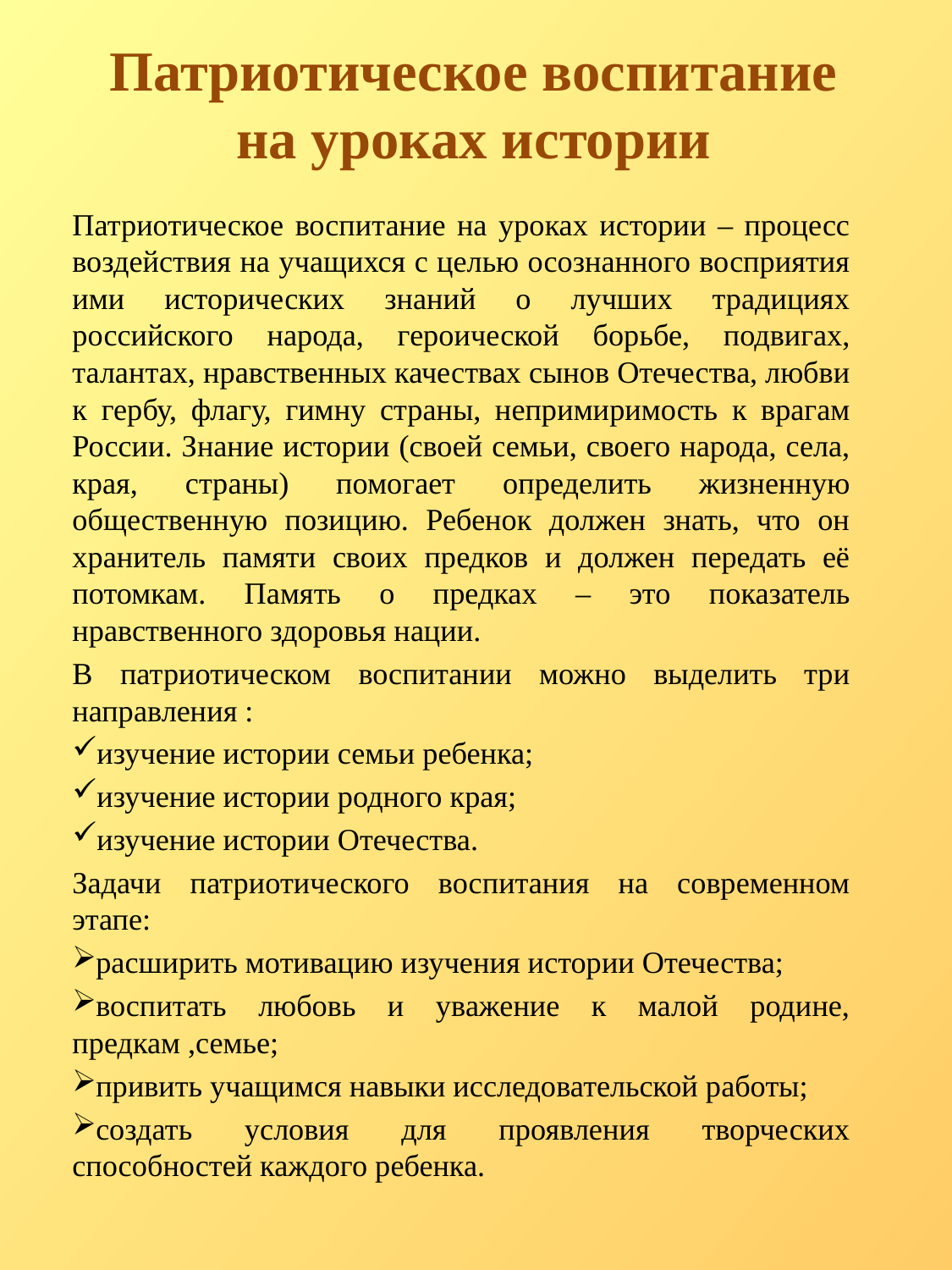

# Патриотическое воспитание на уроках истории
Патриотическое воспитание на уроках истории – процесс воздействия на учащихся с целью осознанного восприятия ими исторических знаний о лучших традициях российского народа, героической борьбе, подвигах, талантах, нравственных качествах сынов Отечества, любви к гербу, флагу, гимну страны, непримиримость к врагам России. Знание истории (своей семьи, своего народа, села, края, страны) помогает определить жизненную общественную позицию. Ребенок должен знать, что он хранитель памяти своих предков и должен передать её потомкам. Память о предках – это показатель нравственного здоровья нации.
В патриотическом воспитании можно выделить три направления :
изучение истории семьи ребенка;
изучение истории родного края;
изучение истории Отечества.
Задачи патриотического воспитания на современном этапе:
расширить мотивацию изучения истории Отечества;
воспитать любовь и уважение к малой родине, предкам ,семье;
привить учащимся навыки исследовательской работы;
создать условия для проявления творческих способностей каждого ребенка.